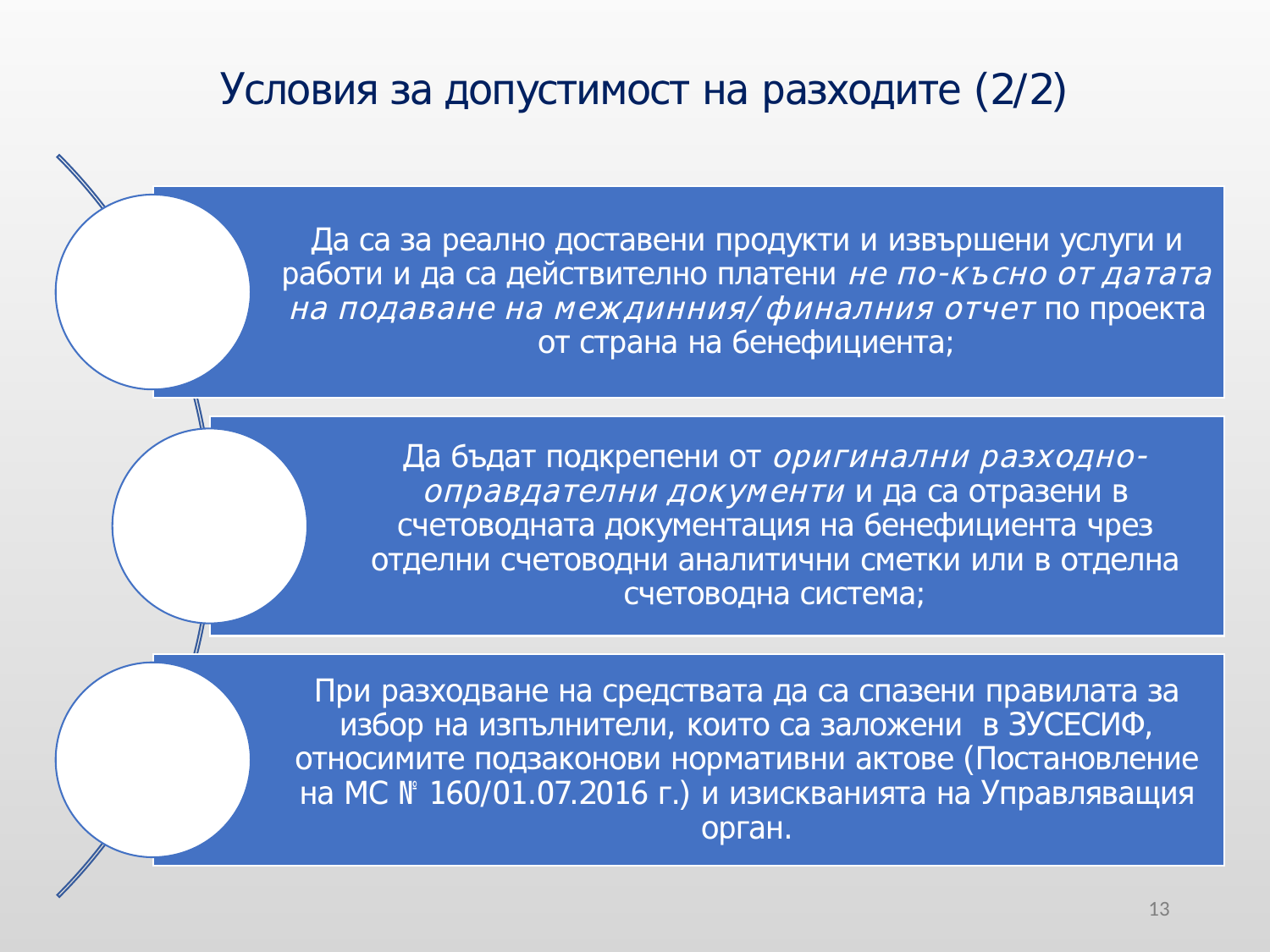

# Условия за допустимост на разходите (2/2)

Да са за реално доставени продукти и извършени услуги и работи и да са действително платени не по-късно от датата на подаване на междинния/финалния отчет по проекта от страна на бенефициента;
Да бъдат подкрепени от оригинални разходно-оправдателни документи и да са отразени в счетоводната документация на бенефициента чрез отделни счетоводни аналитични сметки или в отделна счетоводна система;
При разходване на средствата да са спазени правилата за избор на изпълнители, които са заложени  в ЗУСЕСИФ, относимите подзаконови нормативни актове (Постановление на МС № 160/01.07.2016 г.) и изискванията на Управляващия орган.
13